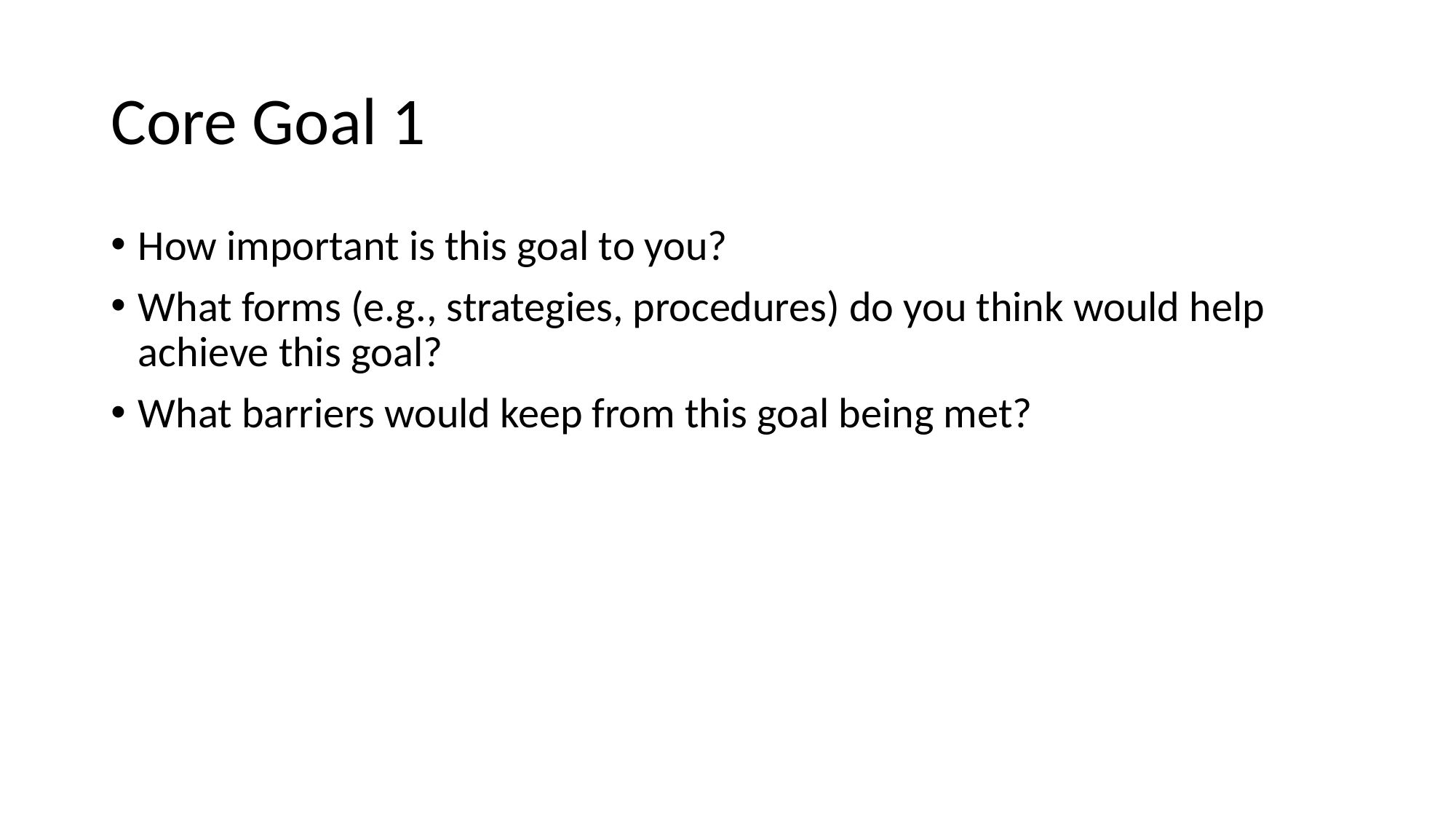

# Core Goal 1
How important is this goal to you?
What forms (e.g., strategies, procedures) do you think would help achieve this goal?
What barriers would keep from this goal being met?